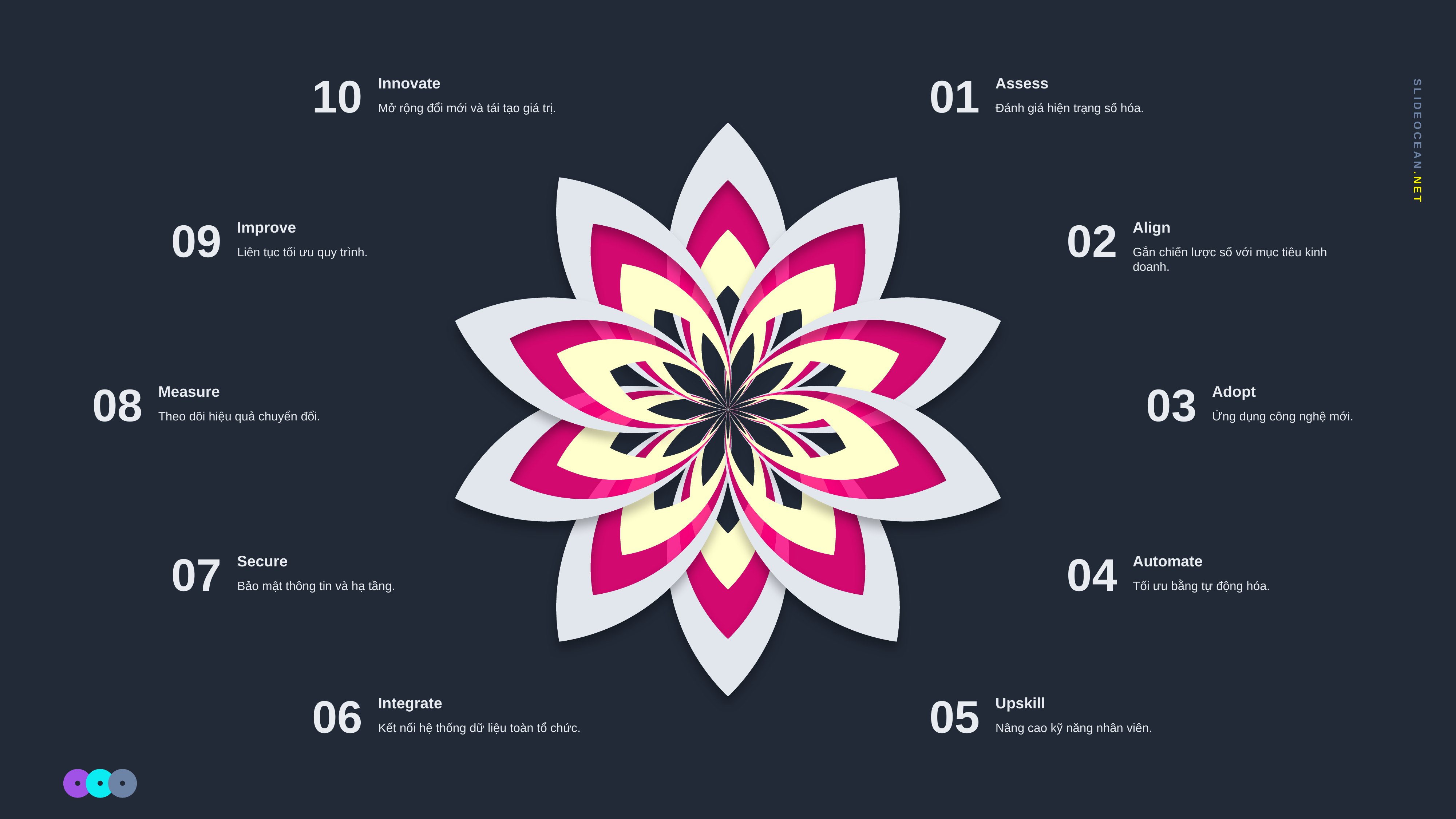

10
Innovate
Mở rộng đổi mới và tái tạo giá trị.
01
Assess
Đánh giá hiện trạng số hóa.

09
Improve
Liên tục tối ưu quy trình.
02
Align
Gắn chiến lược số với mục tiêu kinh doanh.

08
Measure
Theo dõi hiệu quả chuyển đổi.
03
Adopt
Ứng dụng công nghệ mới.

07
Secure
Bảo mật thông tin và hạ tầng.
04
Automate
Tối ưu bằng tự động hóa.
06
Integrate
Kết nối hệ thống dữ liệu toàn tổ chức.
05
Upskill
Nâng cao kỹ năng nhân viên.